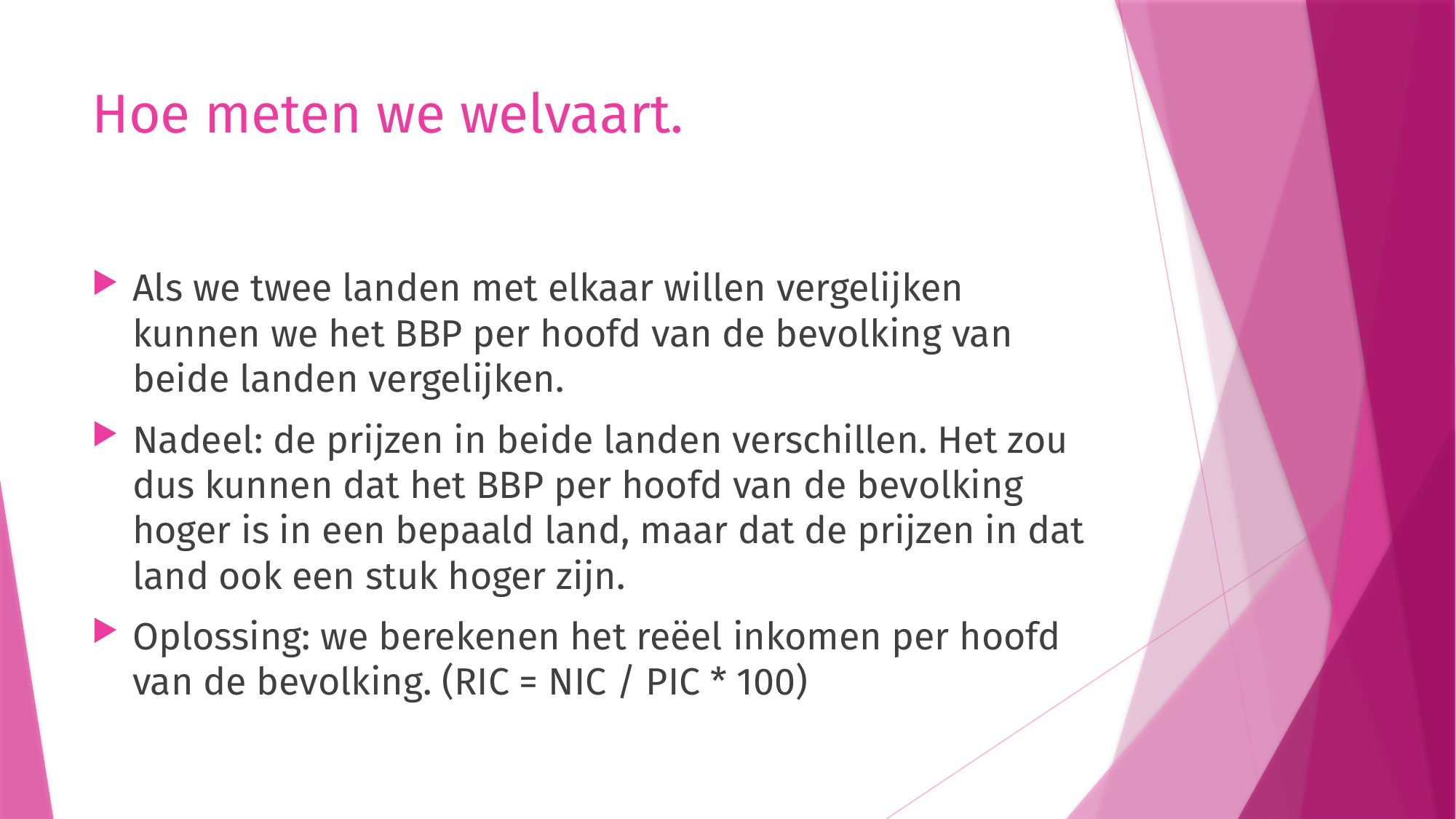

# Hoe meten we welvaart.
Als we twee landen met elkaar willen vergelijken kunnen we het BBP per hoofd van de bevolking van beide landen vergelijken.
Nadeel: de prijzen in beide landen verschillen. Het zou dus kunnen dat het BBP per hoofd van de bevolking hoger is in een bepaald land, maar dat de prijzen in dat land ook een stuk hoger zijn.
Oplossing: we berekenen het reëel inkomen per hoofd van de bevolking. (RIC = NIC / PIC * 100)